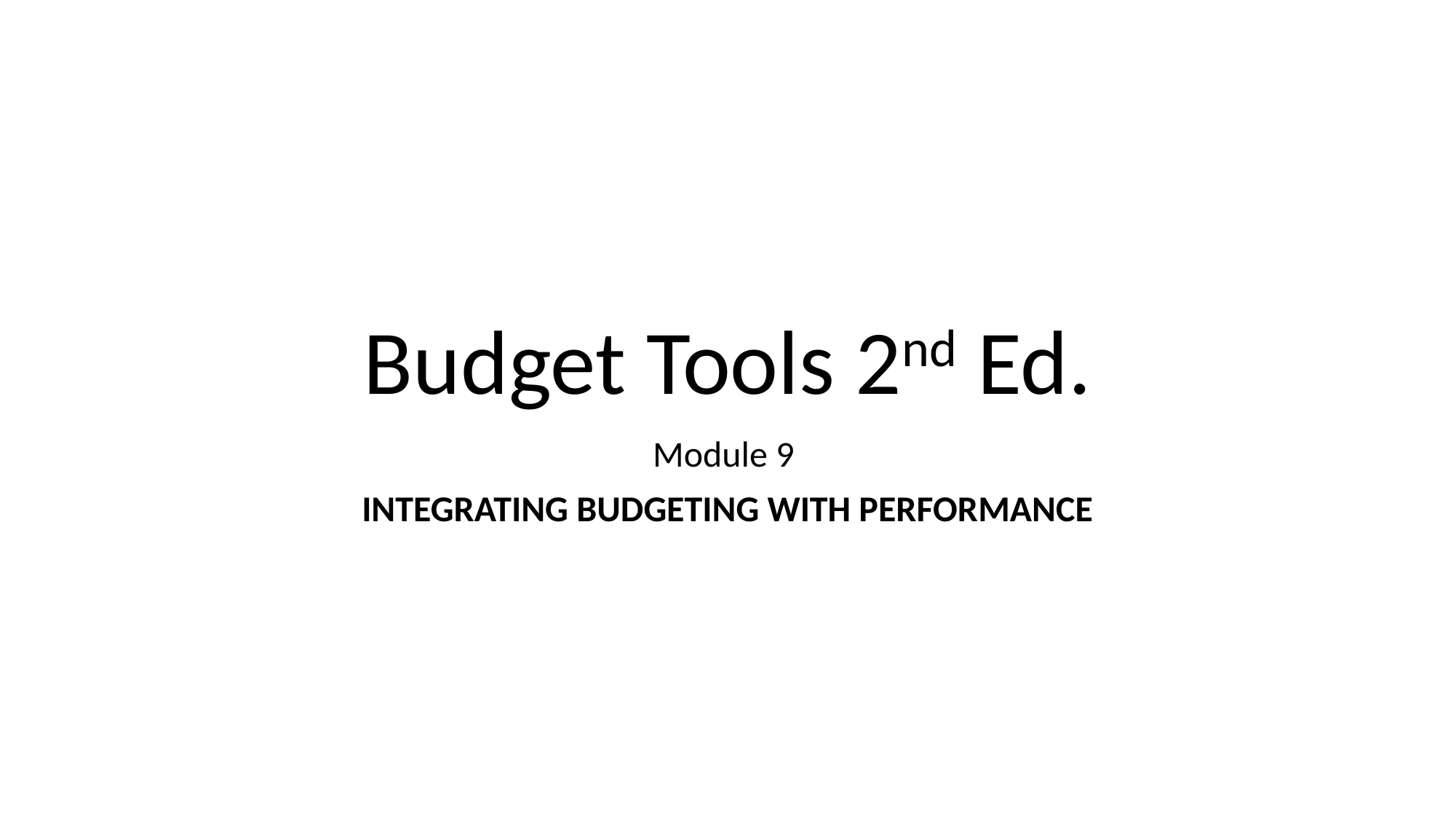

# Budget Tools 2nd Ed.
Module 9
Integrating Budgeting With Performance